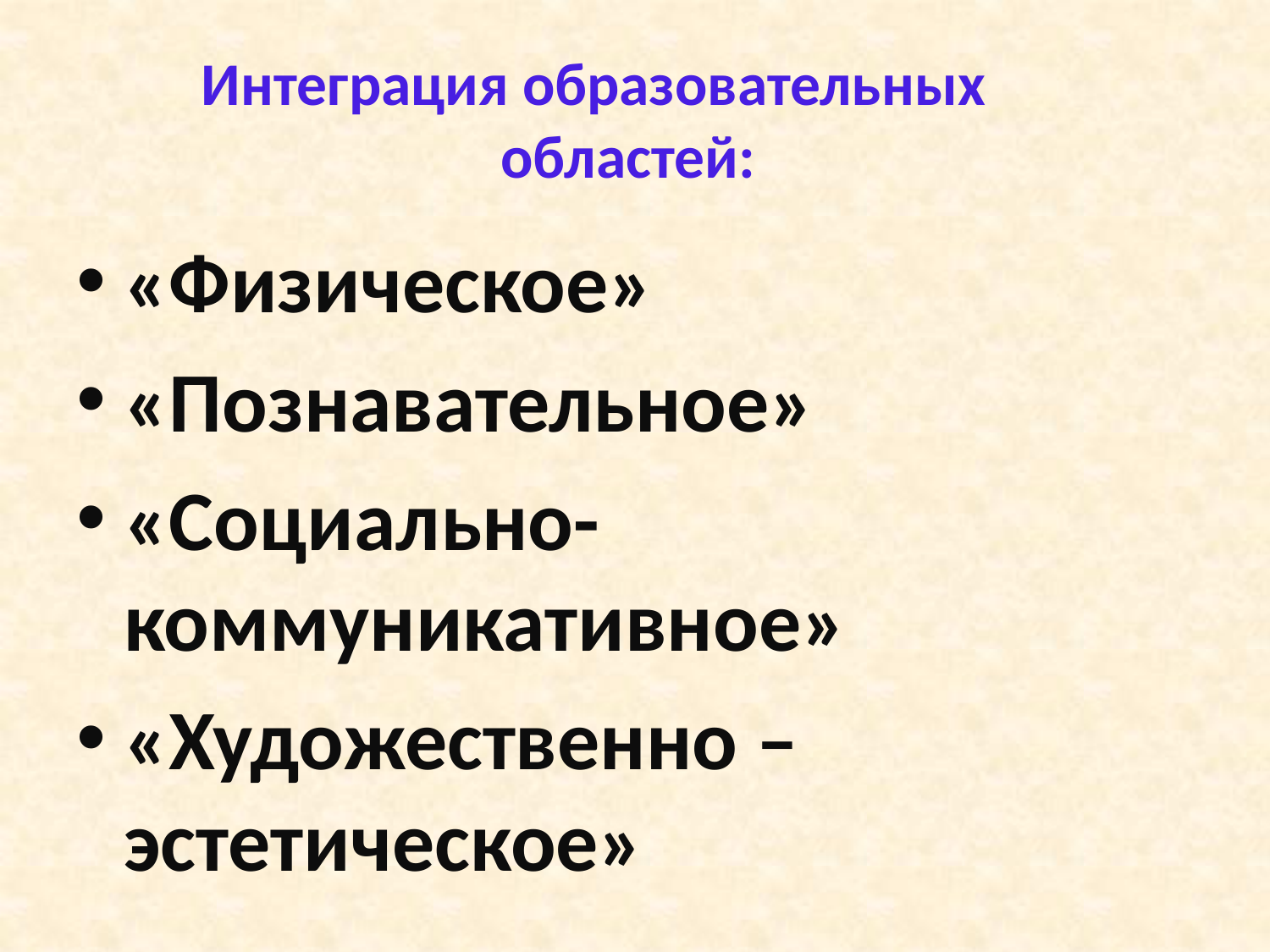

# Интеграция образовательных       областей:
«Физическое»
«Познавательное»
«Социально-коммуникативное»
«Художественно –эстетическое»